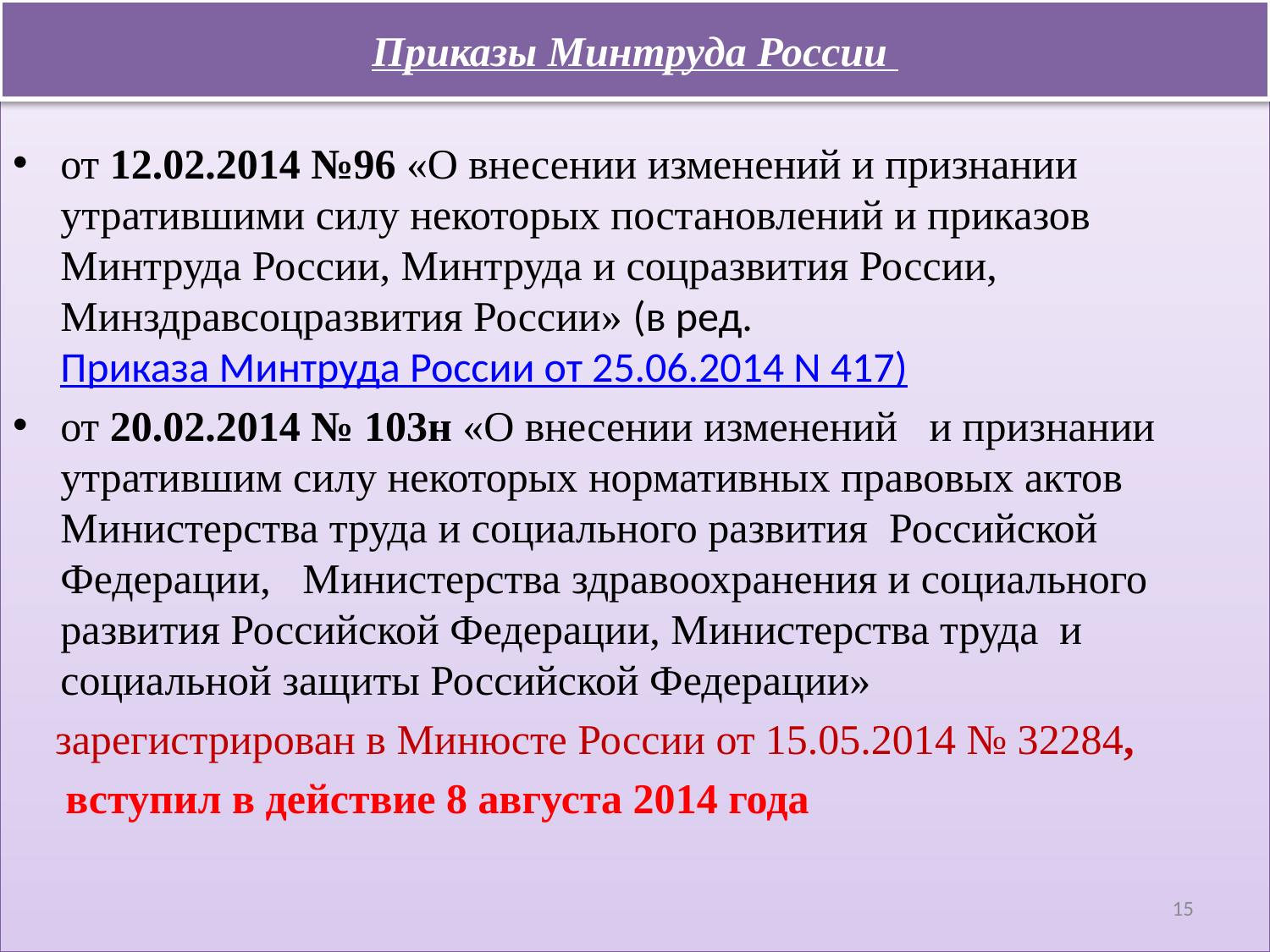

# Приказы Минтруда России

от 12.02.2014 №96 «О внесении изменений и признании утратившими силу некоторых постановлений и приказов Минтруда России, Минтруда и соцразвития России, Минздравсоцразвития России» (в ред. Приказа Минтруда России от 25.06.2014 N 417)
от 20.02.2014 № 103н «О внесении изменений   и признании утратившим силу некоторых нормативных правовых актов Министерства труда и социального развития  Российской  Федерации,   Министерства здравоохранения и социального развития Российской Федерации, Министерства труда  и социальной защиты Российской Федерации»
    зарегистрирован в Минюсте России от 15.05.2014 № 32284,
     вступил в действие 8 августа 2014 года

15